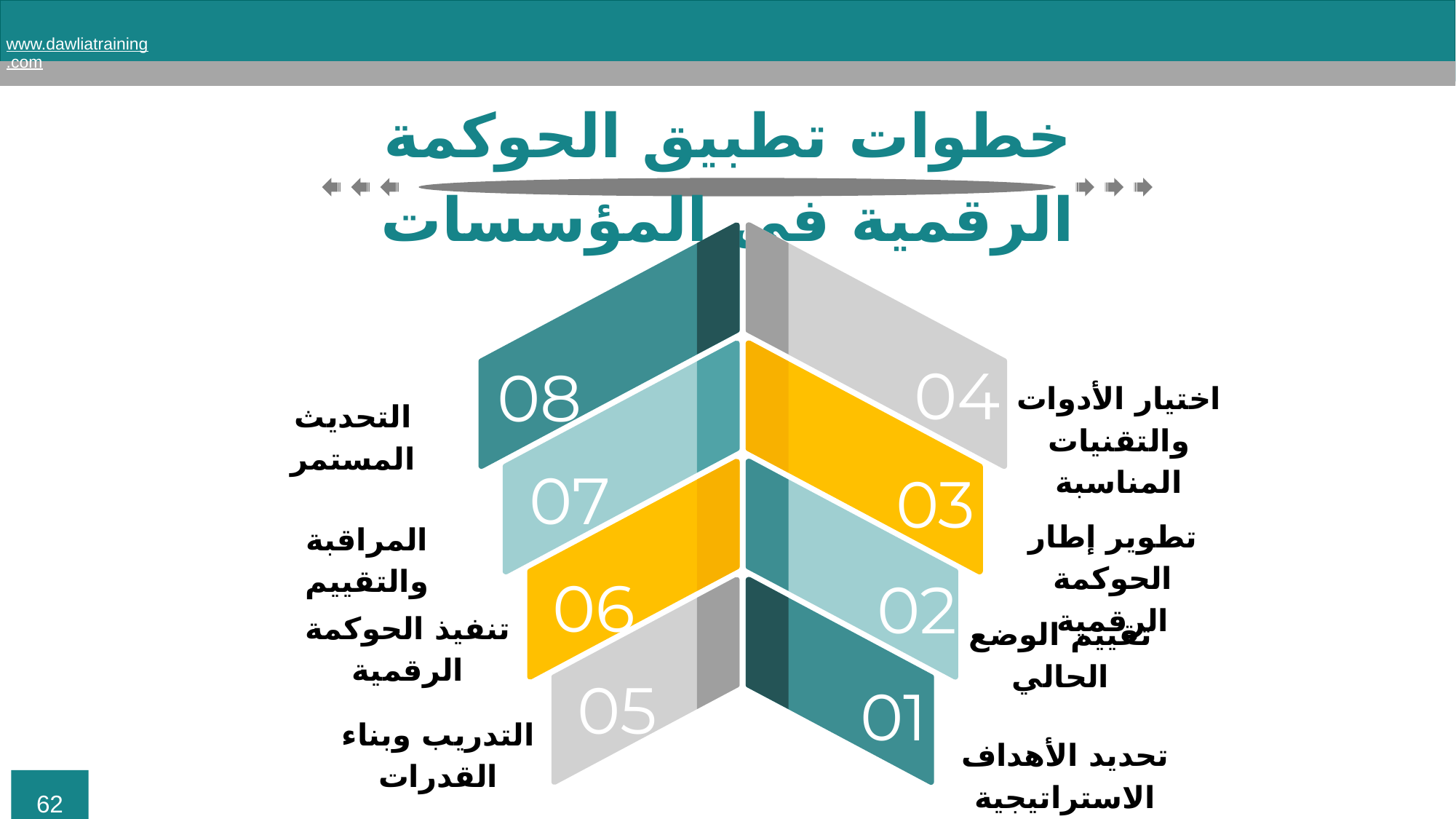

www.dawliatraining.com
خطوات تطبيق الحوكمة الرقمية في المؤسسات

08
التحديث المستمر

04
اختيار الأدوات والتقنيات المناسبة

07
المراقبة والتقييم

03
تطوير إطار الحوكمة الرقمية

06
تنفيذ الحوكمة الرقمية

02
تقييم الوضع الحالي

05
التدريب وبناء القدرات

01
تحديد الأهداف الاستراتيجية